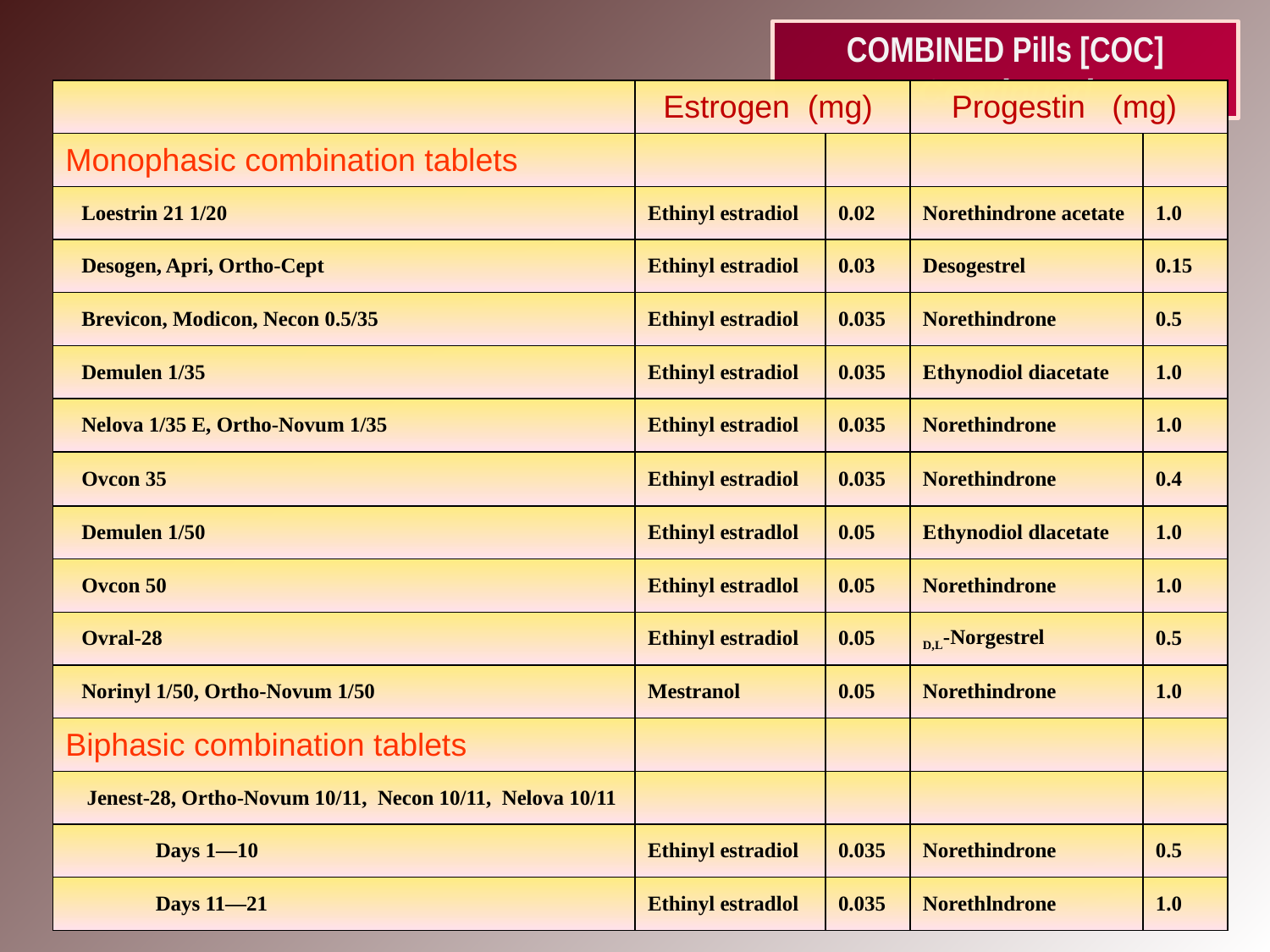

COMBINED Pills [COC] Continued
|  | Estrogen (mg) |  | Progestin (mg) |  |
| --- | --- | --- | --- | --- |
| Monophasic combination tablets |  |  |  |  |
| Loestrin 21 1/20 | Ethinyl estradiol | 0.02 | Norethindrone acetate | 1.0 |
| Desogen, Apri, Ortho-Cept | Ethinyl estradiol | 0.03 | Desogestrel | 0.15 |
| Brevicon, Modicon, Necon 0.5/35 | Ethinyl estradiol | 0.035 | Norethindrone | 0.5 |
| Demulen 1/35 | Ethinyl estradiol | 0.035 | Ethynodiol diacetate | 1.0 |
| Nelova 1/35 E, Ortho-Novum 1/35 | Ethinyl estradiol | 0.035 | Norethindrone | 1.0 |
| Ovcon 35 | Ethinyl estradiol | 0.035 | Norethindrone | 0.4 |
| Demulen 1/50 | Ethinyl estradlol | 0.05 | Ethynodiol dlacetate | 1.0 |
| Ovcon 50 | Ethinyl estradlol | 0.05 | Norethindrone | 1.0 |
| Ovral-28 | Ethinyl estradiol | 0.05 | D,L-Norgestrel | 0.5 |
| Norinyl 1/50, Ortho-Novum 1/50 | Mestranol | 0.05 | Norethindrone | 1.0 |
| Biphasic combination tablets |  |  |  |  |
| Jenest-28, Ortho-Novum 10/11, Necon 10/11, Nelova 10/11 |  |  |  |  |
| Days 1—10 | Ethinyl estradiol | 0.035 | Norethindrone | 0.5 |
| Days 11—21 | Ethinyl estradlol | 0.035 | Norethlndrone | 1.0 |